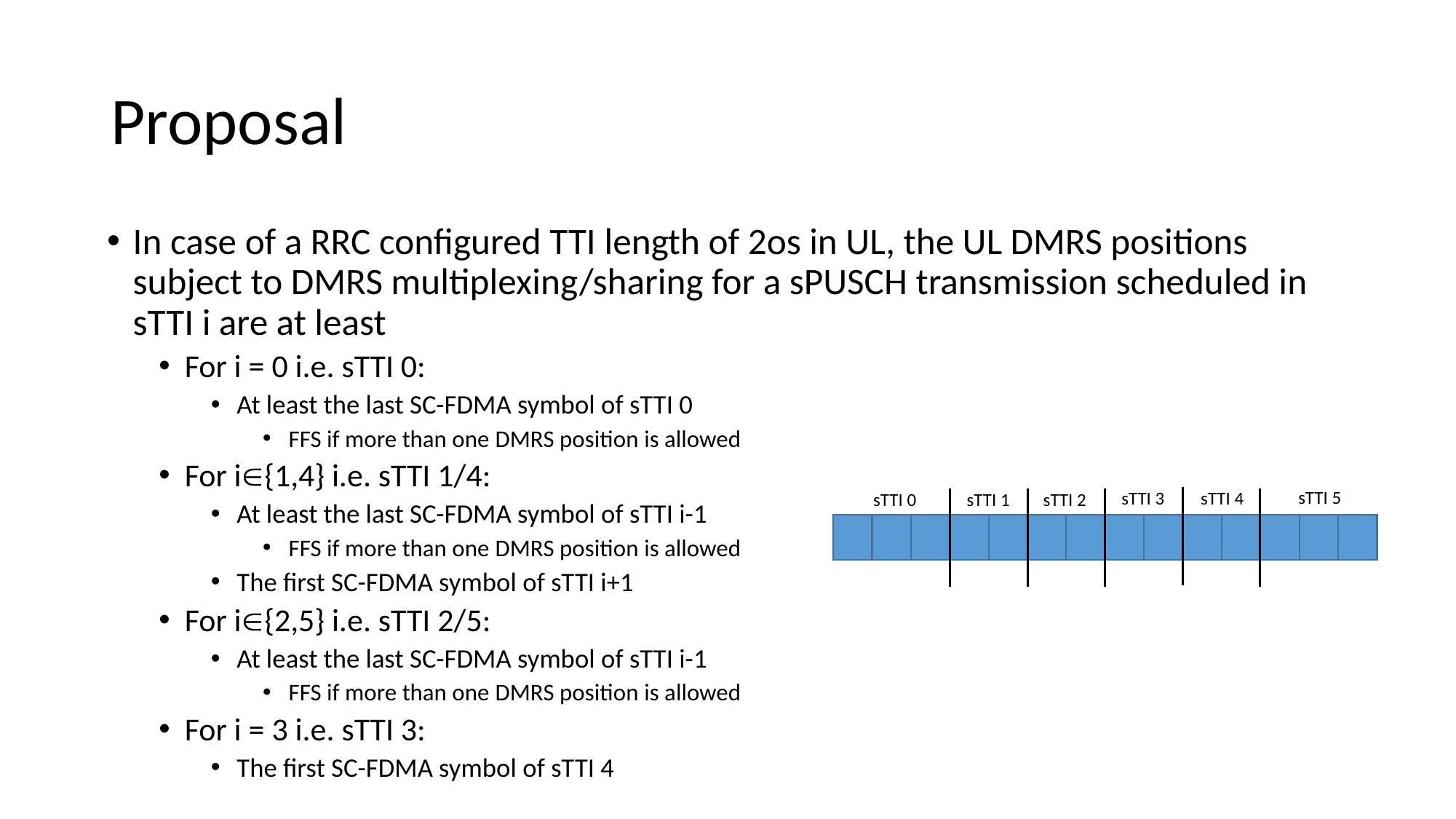

# Proposal
In case of a RRC configured TTI length of 2os in UL, the UL DMRS positions subject to DMRS multiplexing/sharing for a sPUSCH transmission scheduled in sTTI i are at least
For i = 0 i.e. sTTI 0:
At least the last SC-FDMA symbol of sTTI 0
FFS if more than one DMRS position is allowed
For i∈{1,4} i.e. sTTI 1/4:
At least the last SC-FDMA symbol of sTTI i-1
FFS if more than one DMRS position is allowed
The first SC-FDMA symbol of sTTI i+1
For i∈{2,5} i.e. sTTI 2/5:
At least the last SC-FDMA symbol of sTTI i-1
FFS if more than one DMRS position is allowed
For i = 3 i.e. sTTI 3:
The first SC-FDMA symbol of sTTI 4

sTTI 5
sTTI 4
sTTI 3
sTTI 2
sTTI 0
sTTI 1